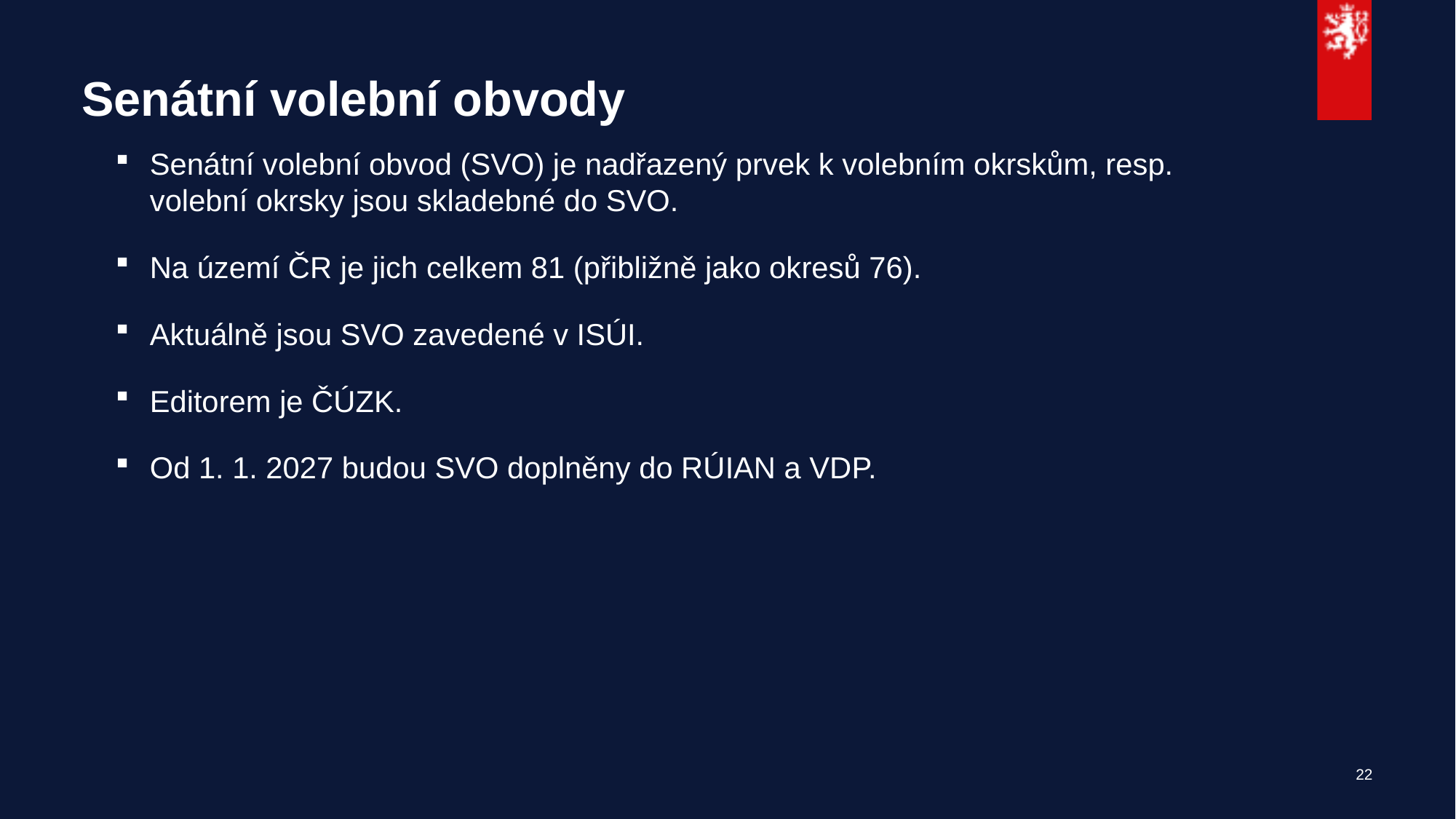

# Senátní volební obvody
Senátní volební obvod (SVO) je nadřazený prvek k volebním okrskům, resp. volební okrsky jsou skladebné do SVO.
Na území ČR je jich celkem 81 (přibližně jako okresů 76).
Aktuálně jsou SVO zavedené v ISÚI.
Editorem je ČÚZK.
Od 1. 1. 2027 budou SVO doplněny do RÚIAN a VDP.

22